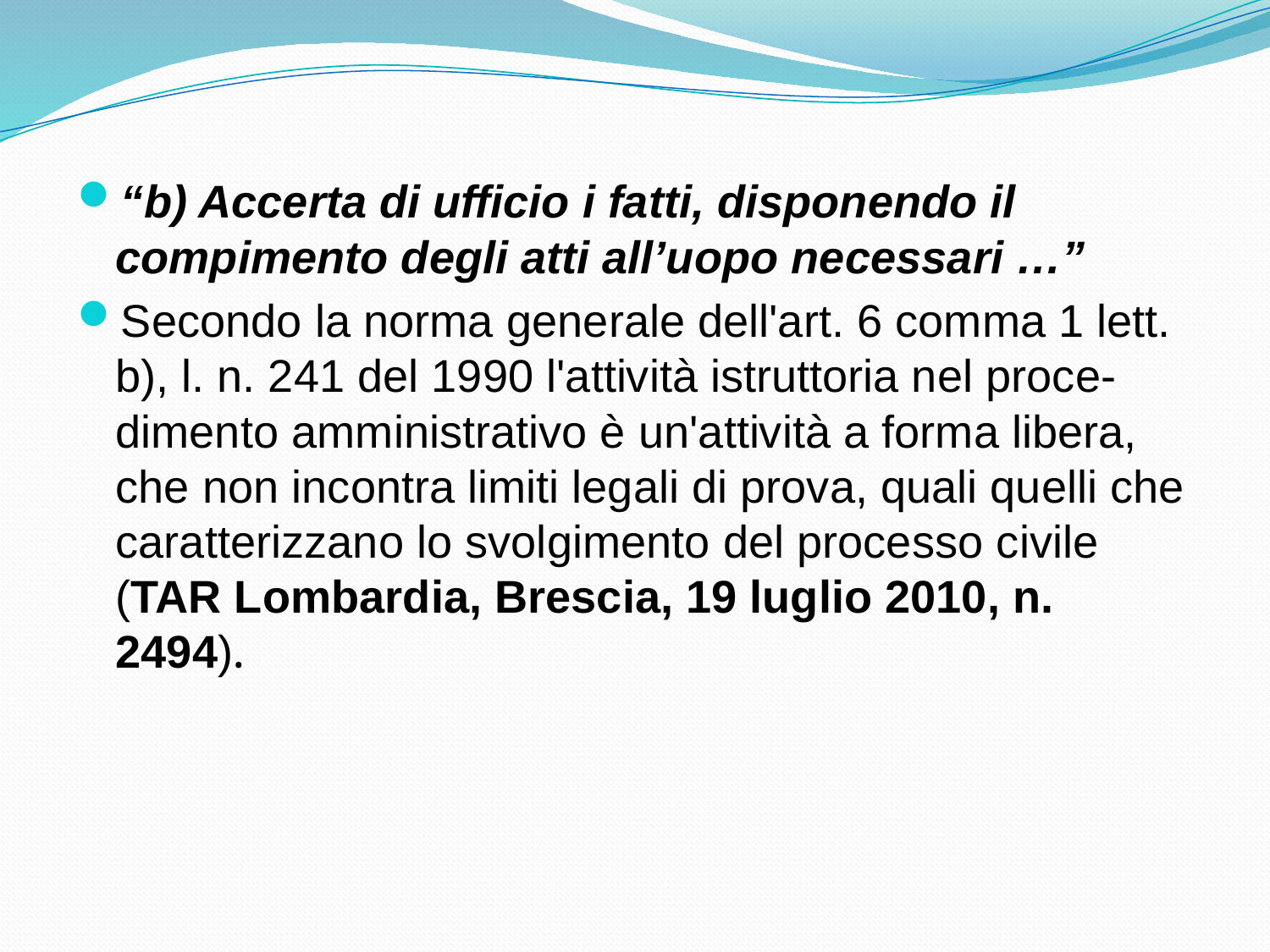

“b) Accerta di ufficio i fatti, disponendo il compimento degli atti all’uopo necessari …”
Secondo la norma generale dell'art. 6 comma 1 lett. b), l. n. 241 del 1990 l'attività istruttoria nel proce-dimento amministrativo è un'attività a forma libera, che non incontra limiti legali di prova, quali quelli che caratterizzano lo svolgimento del processo civile (TAR Lombardia, Brescia, 19 luglio 2010, n. 2494).